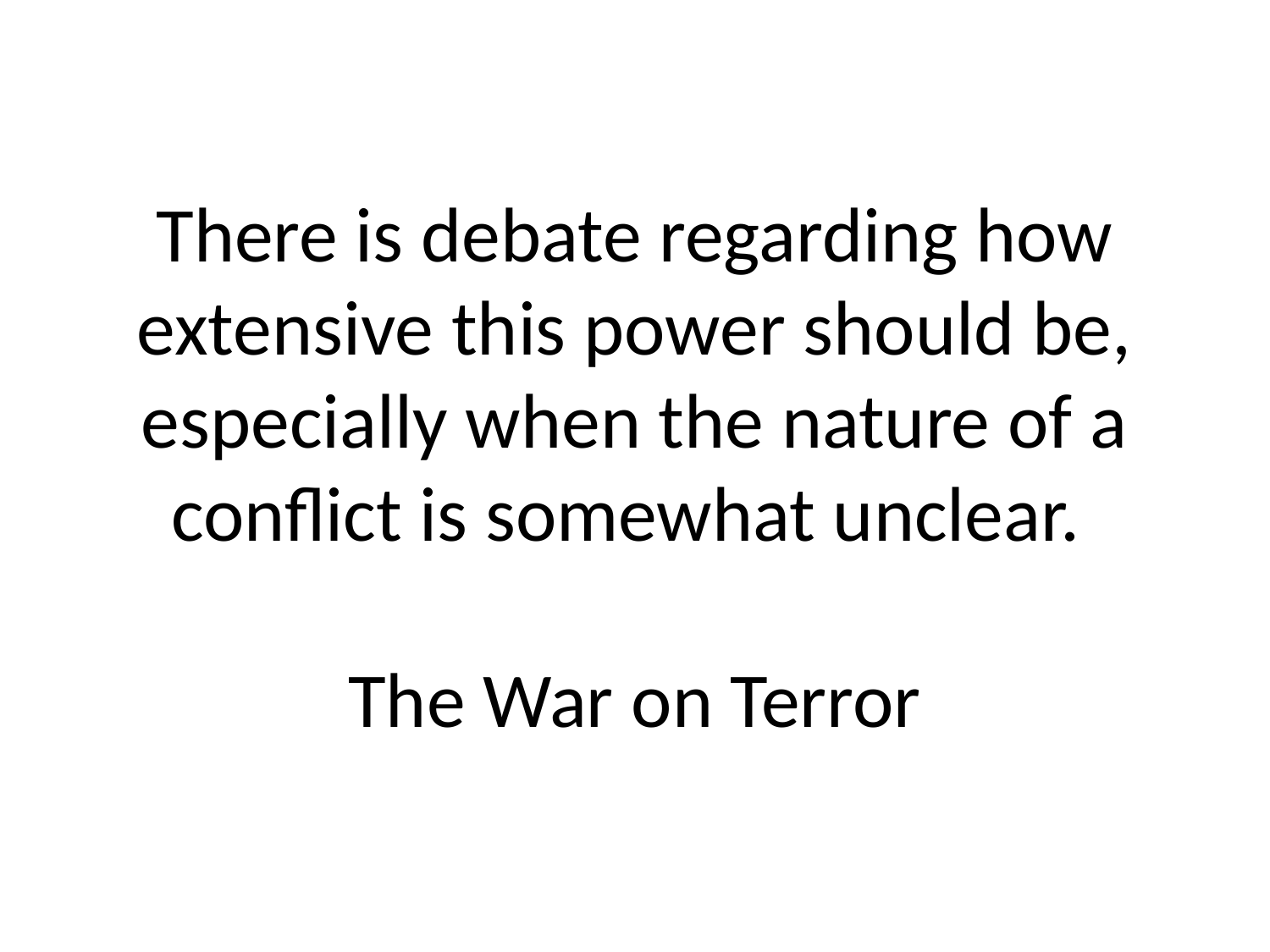

# There is debate regarding how extensive this power should be, especially when the nature of a conflict is somewhat unclear. The War on Terror